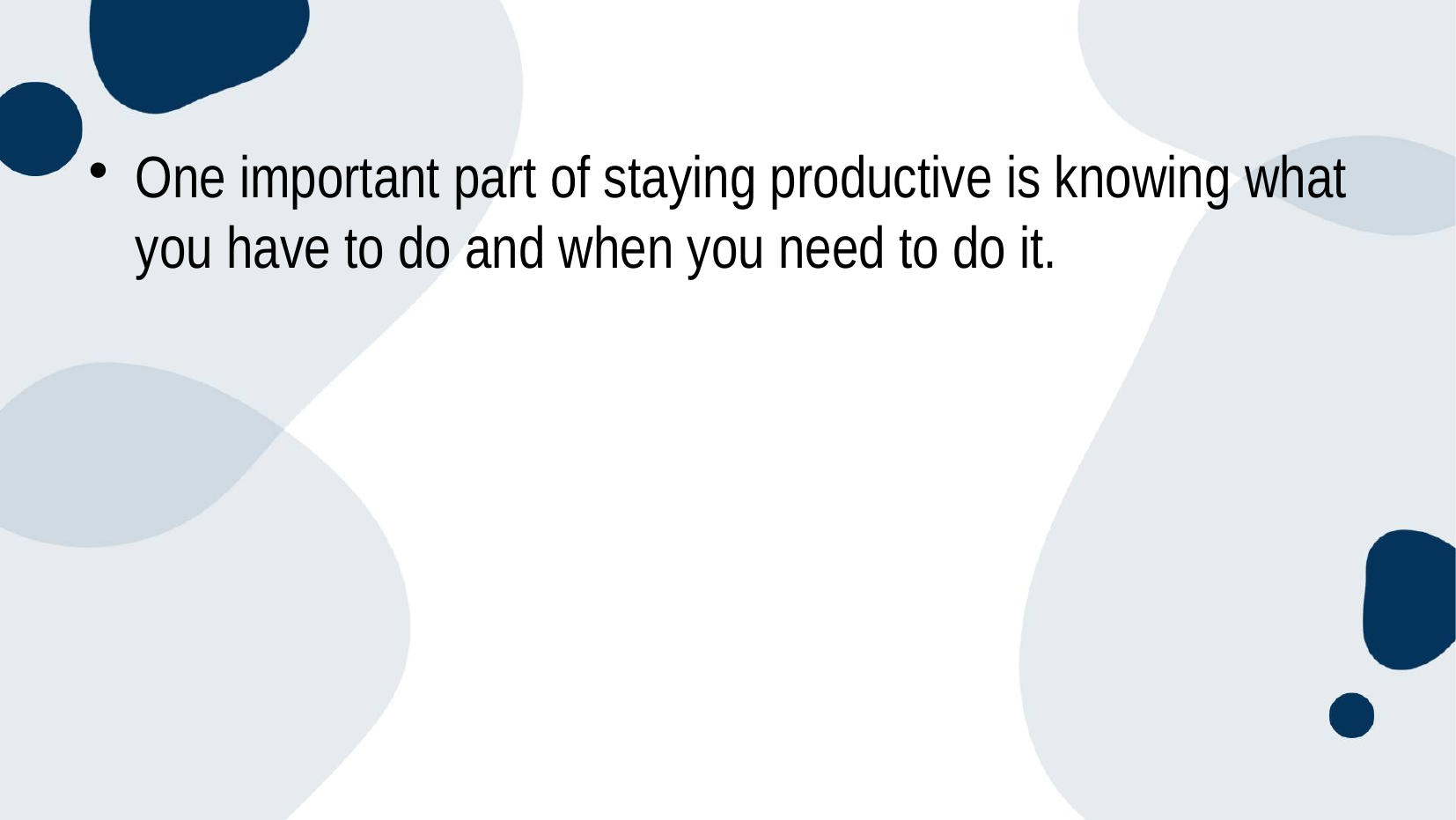

One important part of staying productive is knowing what you have to do and when you need to do it.